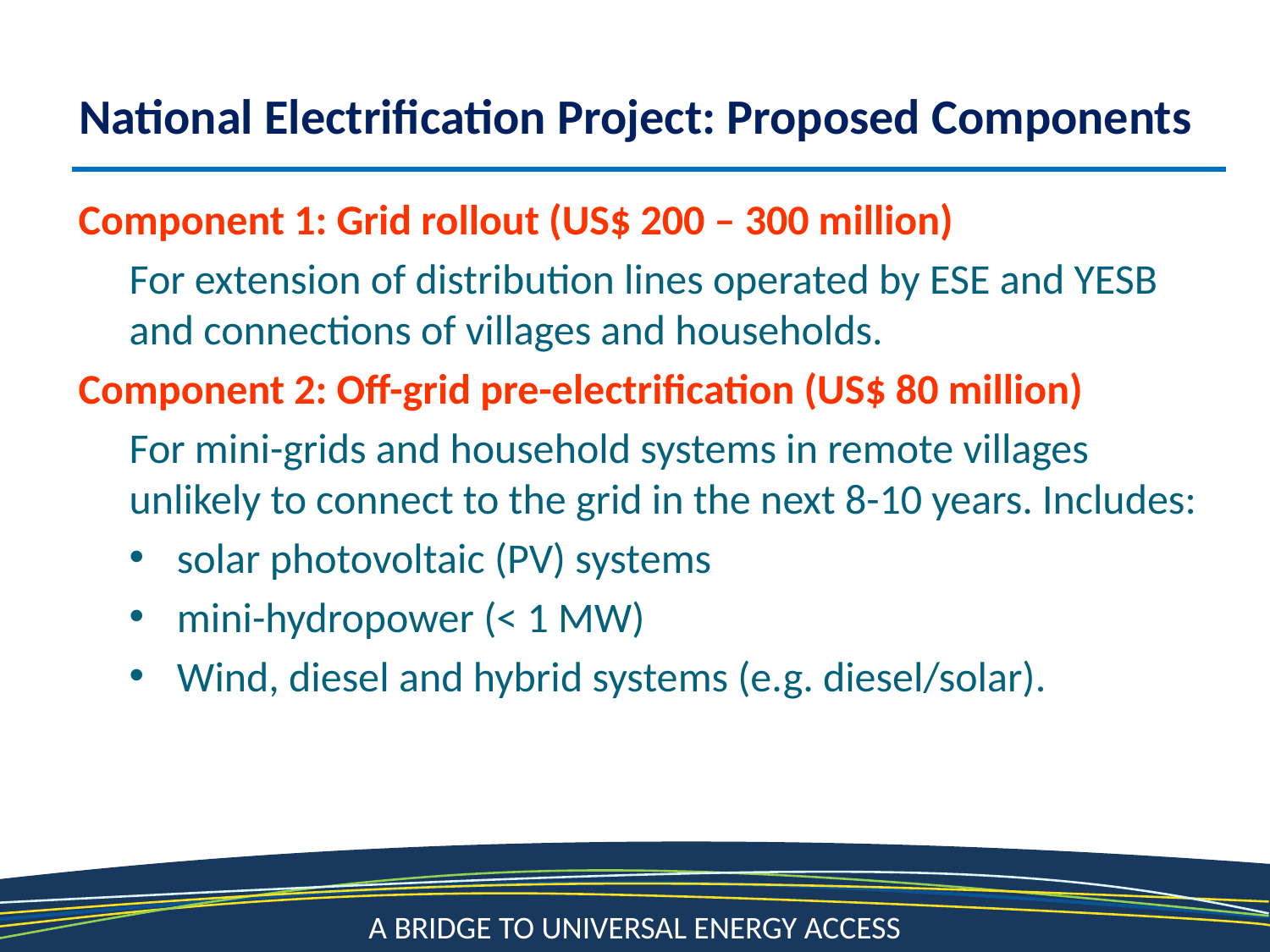

National Electrification Project: Proposed Components

Component 1: Grid rollout (US$ 200 – 300 million)
For extension of distribution lines operated by ESE and YESB and connections of villages and households.
Component 2: Off-grid pre-electrification (US$ 80 million)
For mini-grids and household systems in remote villages  unlikely to connect to the grid in the next 8-10 years. Includes:
solar photovoltaic (PV) systems
mini-hydropower (< 1 MW)
Wind, diesel and hybrid systems (e.g. diesel/solar).

12

A Bridge to Universal Energy Access